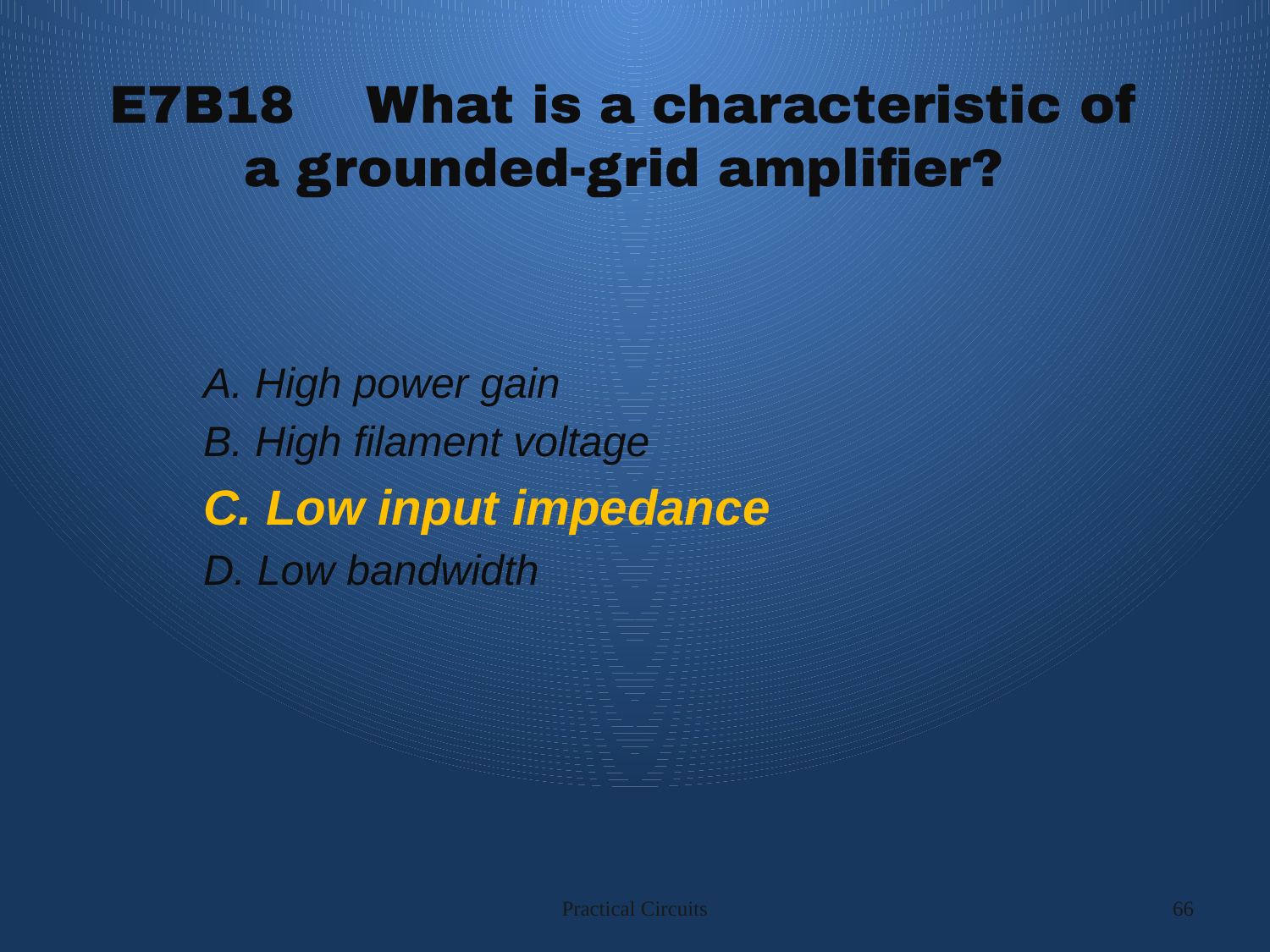

# E7B18    What is a characteristic of a grounded-grid amplifier?
A. High power gain
B. High filament voltage
C. Low input impedance
D. Low bandwidth
Practical Circuits
66